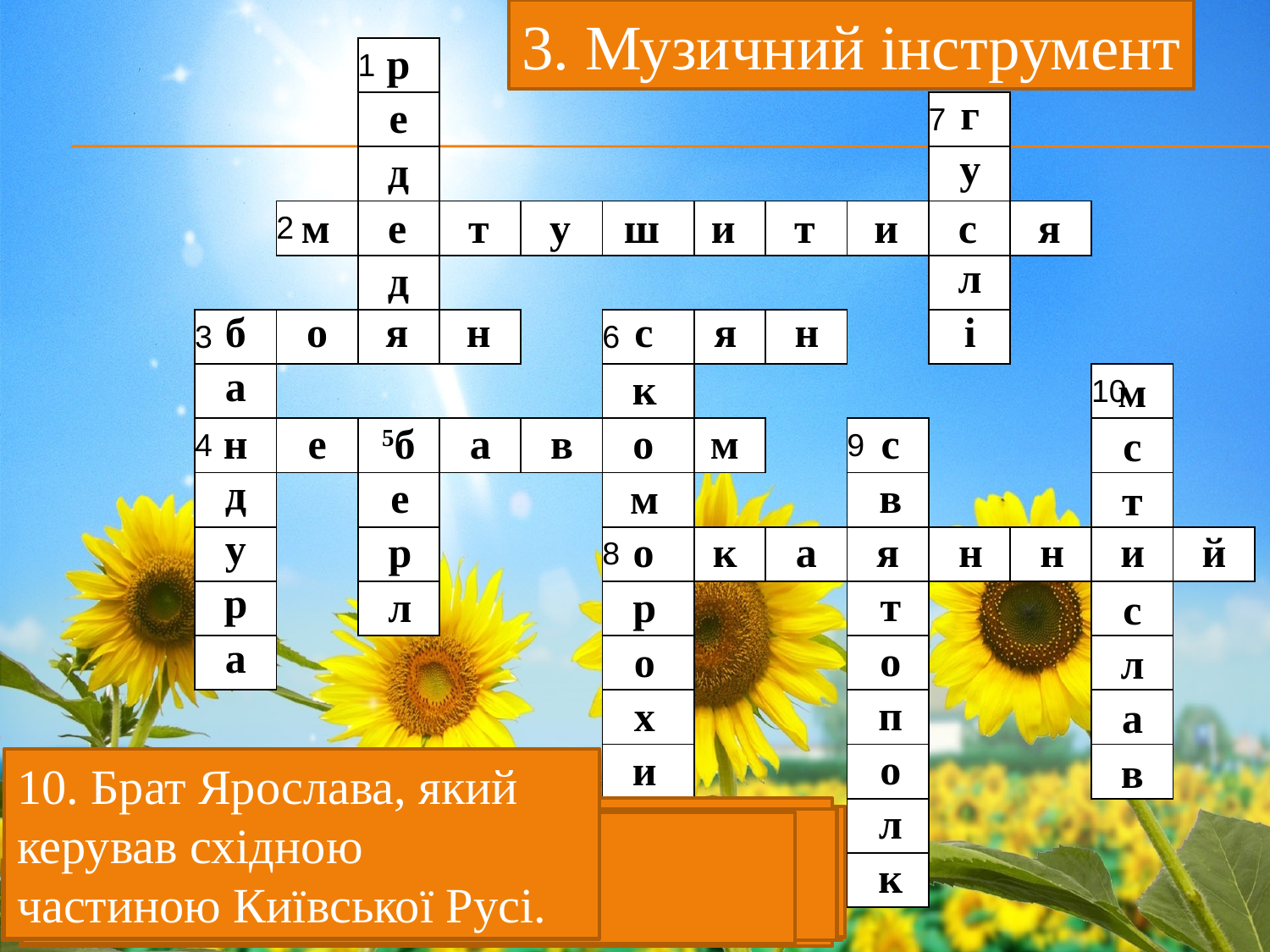

3. Музичний інструмент
7. Музичний інструмент
| р |
| --- |
| е |
| д |
|  |
| д |
|  |
|  |
|  |  | 1 |  |  |  |  |  |  |  |  |  |  |
| --- | --- | --- | --- | --- | --- | --- | --- | --- | --- | --- | --- | --- |
|  |  |  |  |  |  |  |  |  | 7 |  |  |  |
|  |  |  |  |  |  |  |  |  |  |  |  |  |
|  | 2 |  |  |  |  |  |  |  |  |  |  |  |
|  |  |  |  |  |  |  |  |  |  |  |  |  |
| 3 |  |  |  |  | 6 |  |  |  |  |  |  |  |
|  |  |  |  |  |  |  |  |  |  |  | 10 |  |
| 4 |  |  |  |  |  |  |  | 9 |  |  |  |  |
|  |  |  |  |  |  |  |  |  |  |  |  |  |
|  |  |  |  |  | 8 |  |  |  |  |  |  |  |
|  |  |  |  |  |  |  |  |  |  |  |  |  |
|  |  |  |  |  |  |  |  |  |  |  |  |  |
|  |  |  |  |  |  |  |  |  |  |  |  |  |
|  |  |  |  |  |  |  |  |  |  |  |  |  |
|  |  |  |  |  |  |  |  |  |  |  |  |  |
|  |  |  |  |  |  |  |  |  |  |  |  |  |
| г |
| --- |
| у |
|  |
| л |
| і |
| м | е | т | у | ш | и | т | и | с | я |
| --- | --- | --- | --- | --- | --- | --- | --- | --- | --- |
|  |
| --- |
| а |
|  |
| д |
| у |
| р |
| а |
| б | о | я | н |
| --- | --- | --- | --- |
| с | я | н |
| --- | --- | --- |
|  |
| --- |
| к |
|  |
| м |
|  |
| р |
| о |
| х |
| и |
| м |
| --- |
| с |
| т |
|  |
| с |
| л |
| а |
| в |
| с |
| --- |
| в |
|  |
| т |
| о |
| п |
| о |
| л |
| к |
|  |
| --- |
| е |
| р |
| л |
| н | е | 5б | а | в | о | м |
| --- | --- | --- | --- | --- | --- | --- |
| о | к | а | я | н | н | и | й |
| --- | --- | --- | --- | --- | --- | --- | --- |
10. Брат Ярослава, який керував східною  частиною Київської Русі.
5. Символ князівської влади; палиця
8. Той, що порушує моральні настанови
6. Митці, які розважали гостей при дворі князя.
9. Брат Ярослава, який вів міжосібні війни
2. Поспішно рухатися, щось роблячи
1. Князь племені касогів
6. Річка в Україні
3. Відомий співець Київської Русі
4. Незабаром, невдовзі, скоро.